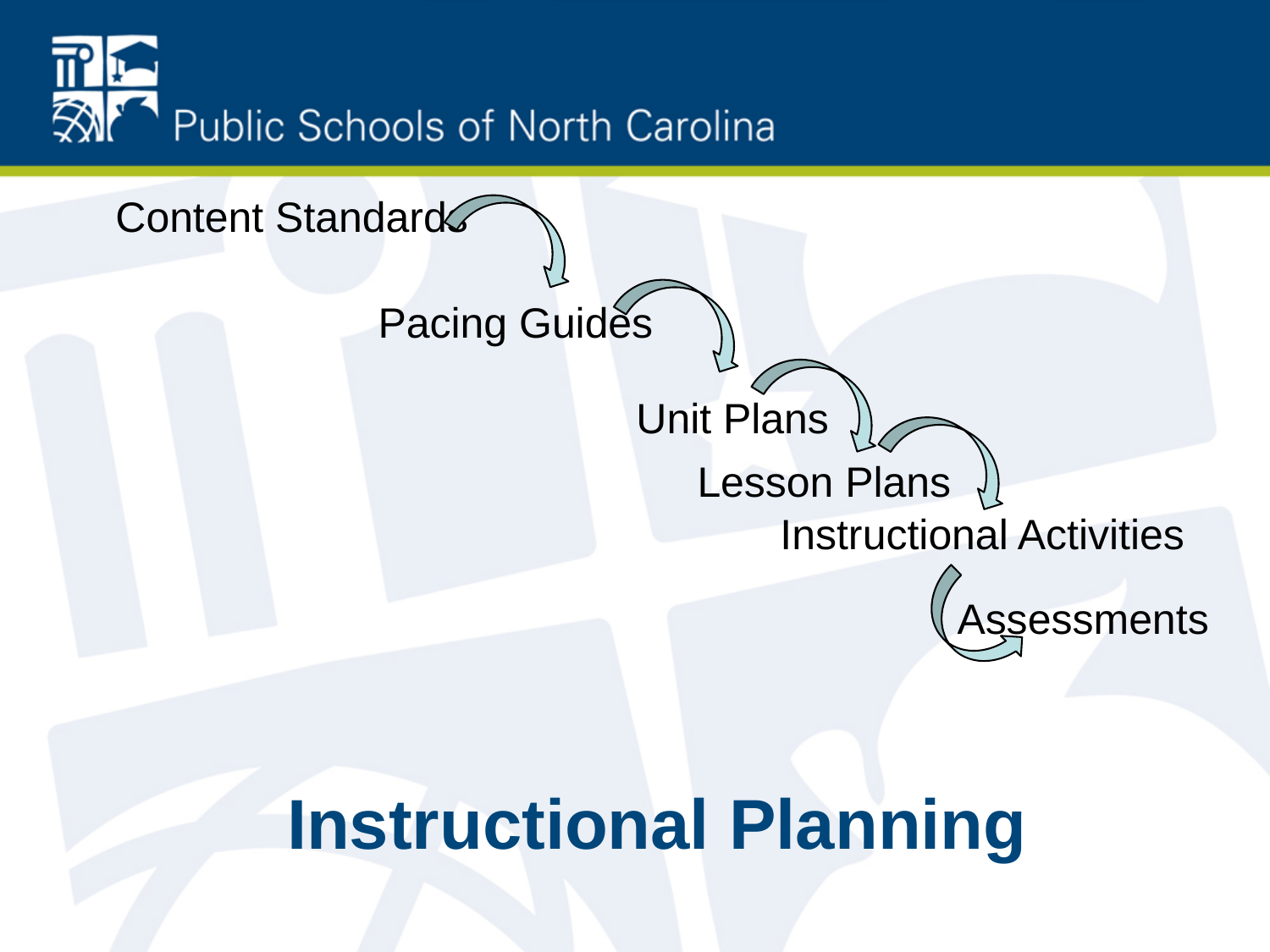

Content Standards

Pacing Guides

Unit Plans

Lesson Plans
Instructional Activities
Assessments

Instructional Planning